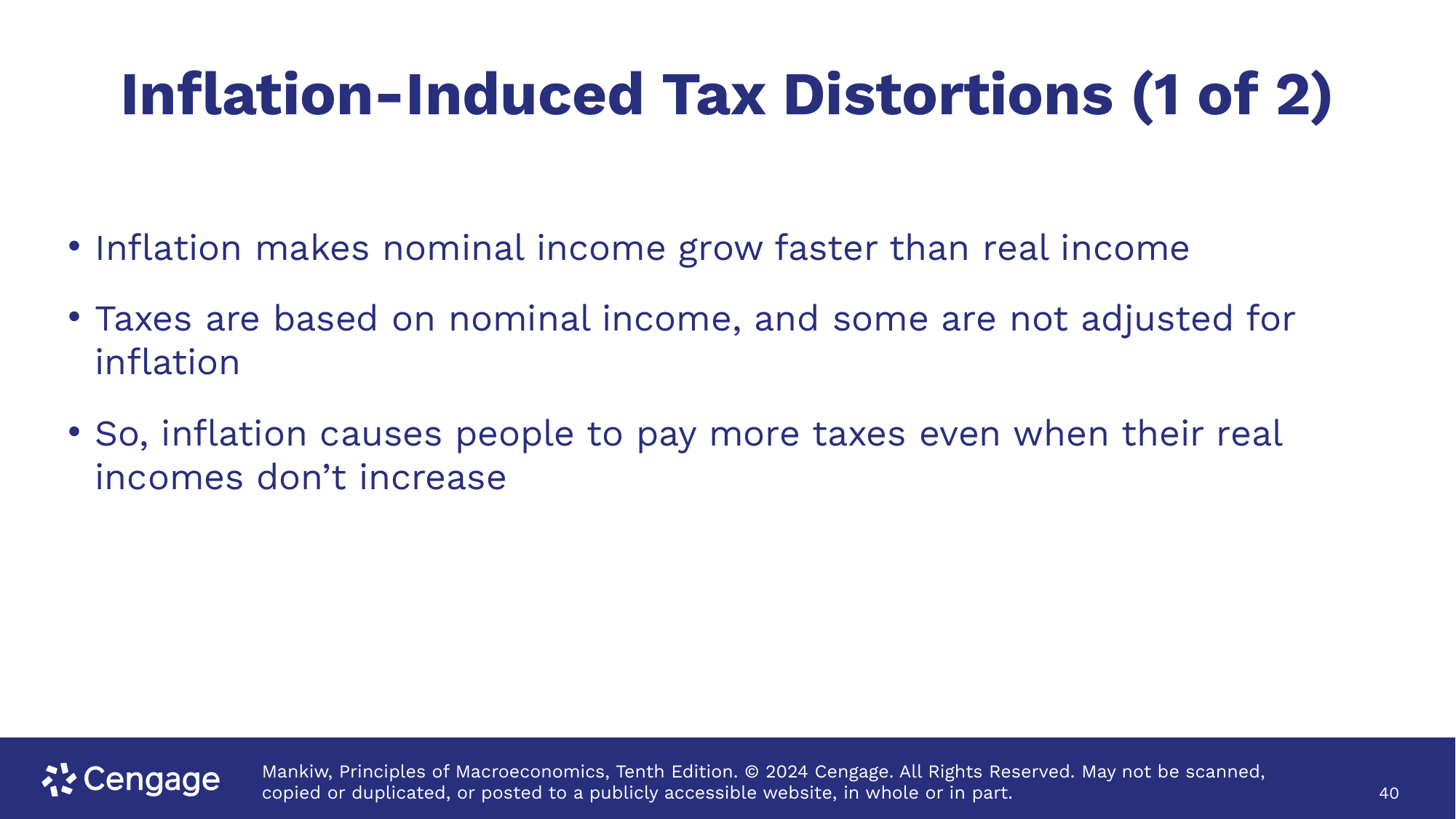

# Inflation-Induced Tax Distortions (1 of 2)
Inflation makes nominal income grow faster than real income
Taxes are based on nominal income, and some are not adjusted for inflation
So, inflation causes people to pay more taxes even when their real incomes don’t increase